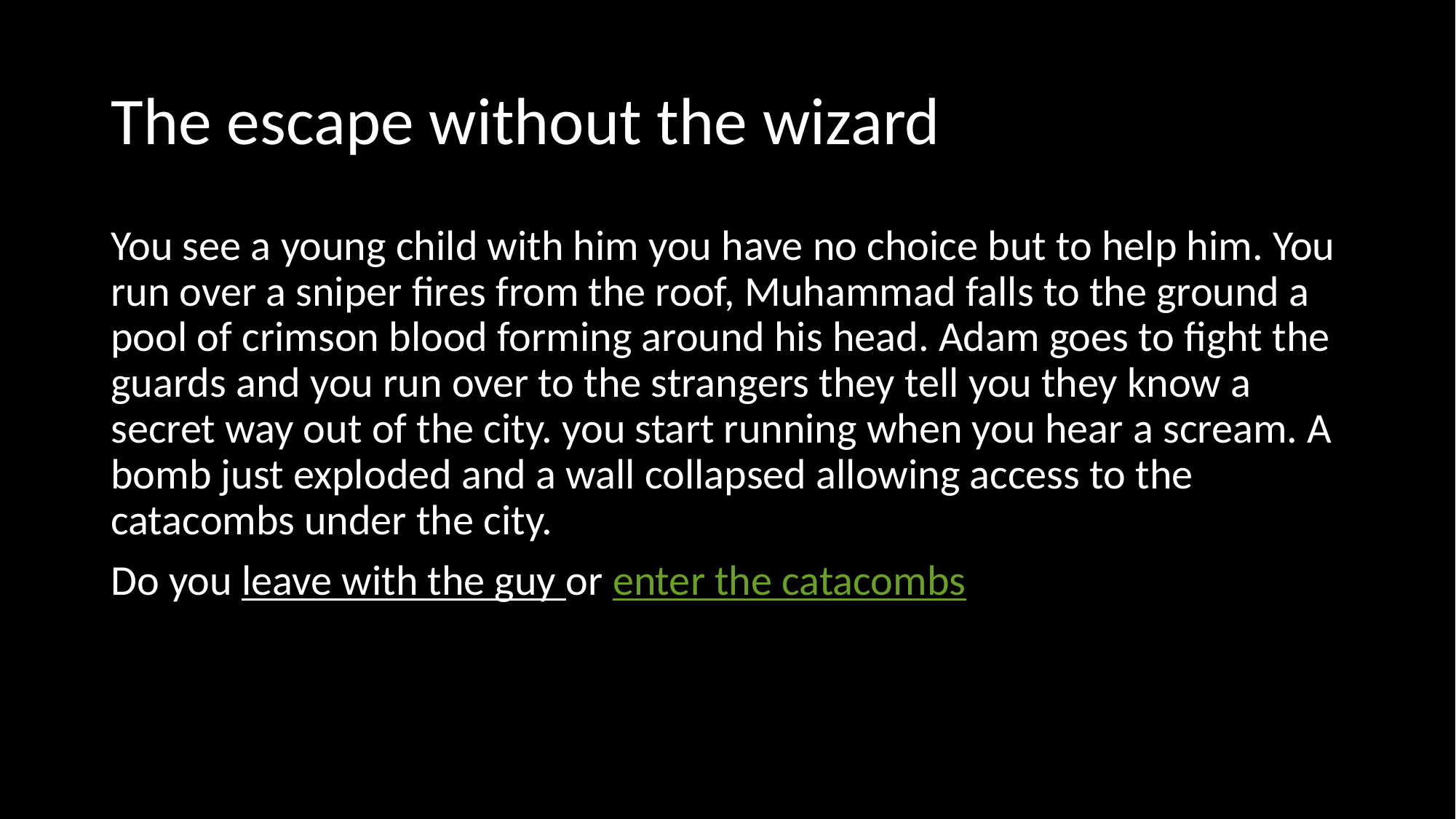

# The escape without the wizard
You see a young child with him you have no choice but to help him. You run over a sniper fires from the roof, Muhammad falls to the ground a pool of crimson blood forming around his head. Adam goes to fight the guards and you run over to the strangers they tell you they know a secret way out of the city. you start running when you hear a scream. A bomb just exploded and a wall collapsed allowing access to the catacombs under the city.
Do you leave with the guy or enter the catacombs